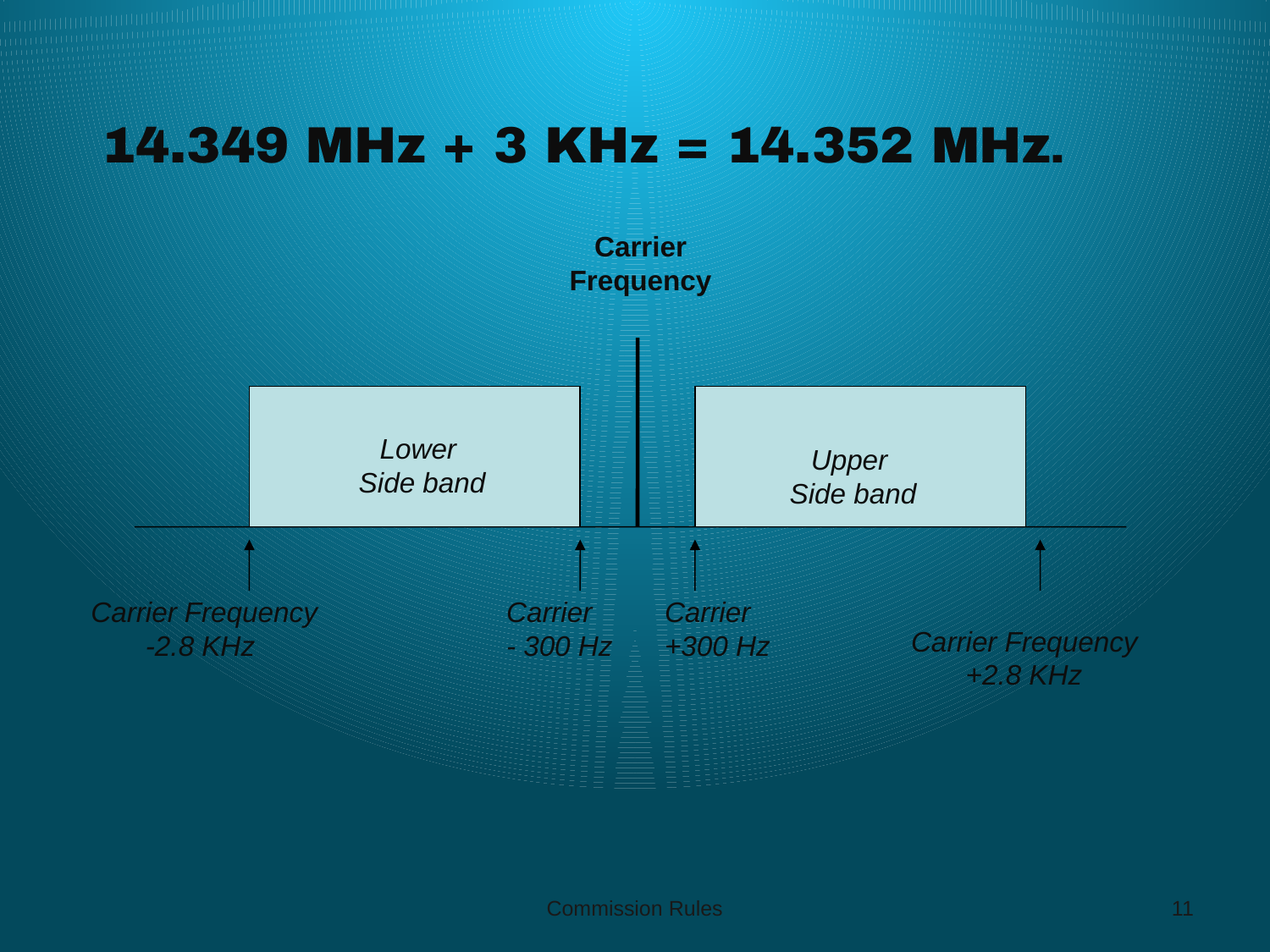

14.349 MHz + 3 KHz = 14.352 MHz.

Carrier Frequency

Lower
Side band
Upper
Side band

Carrier Frequency
       -2.8 KHz
Carrier
- 300 Hz
Carrier
+300 Hz
Carrier Frequency
       +2.8 KHz
Commission Rules
11